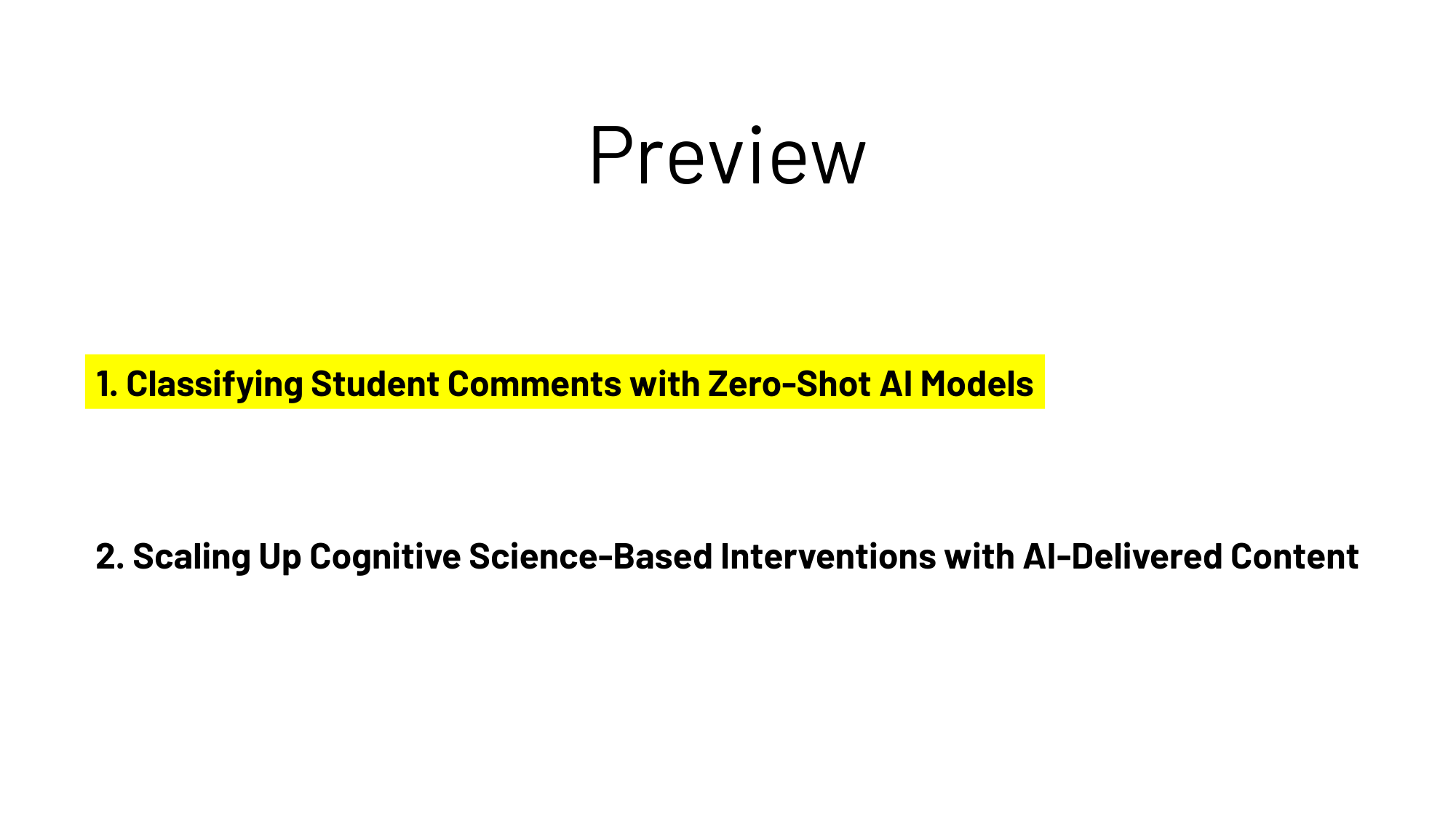

Preview
1. Classifying Student Comments with Zero-Shot AI Models
2. Scaling Up Cognitive Science-Based Interventions with AI-Delivered Content